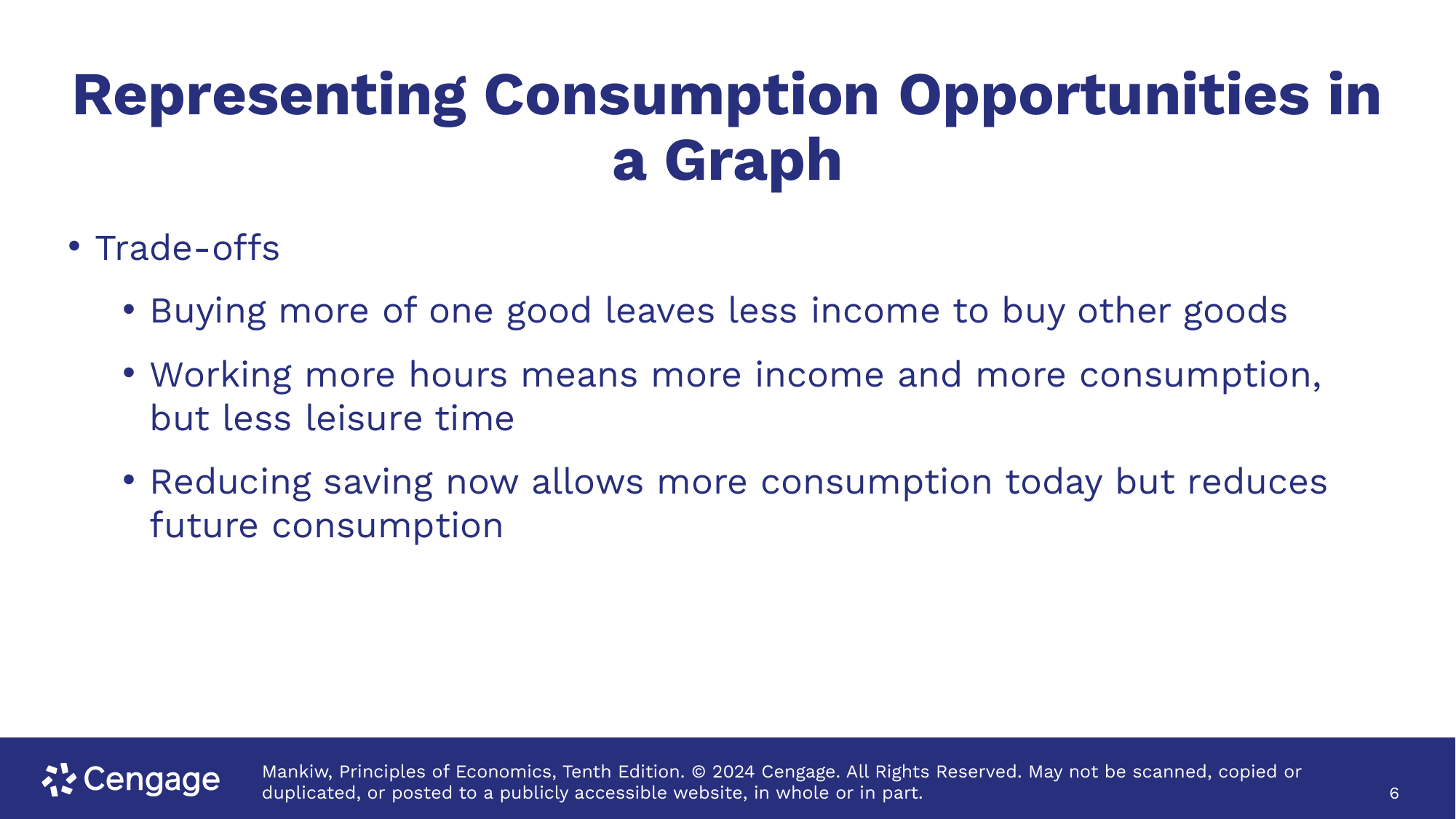

# Representing Consumption Opportunities in a Graph
Trade-offs
Buying more of one good leaves less income to buy other goods
Working more hours means more income and more consumption, but less leisure time
Reducing saving now allows more consumption today but reduces future consumption